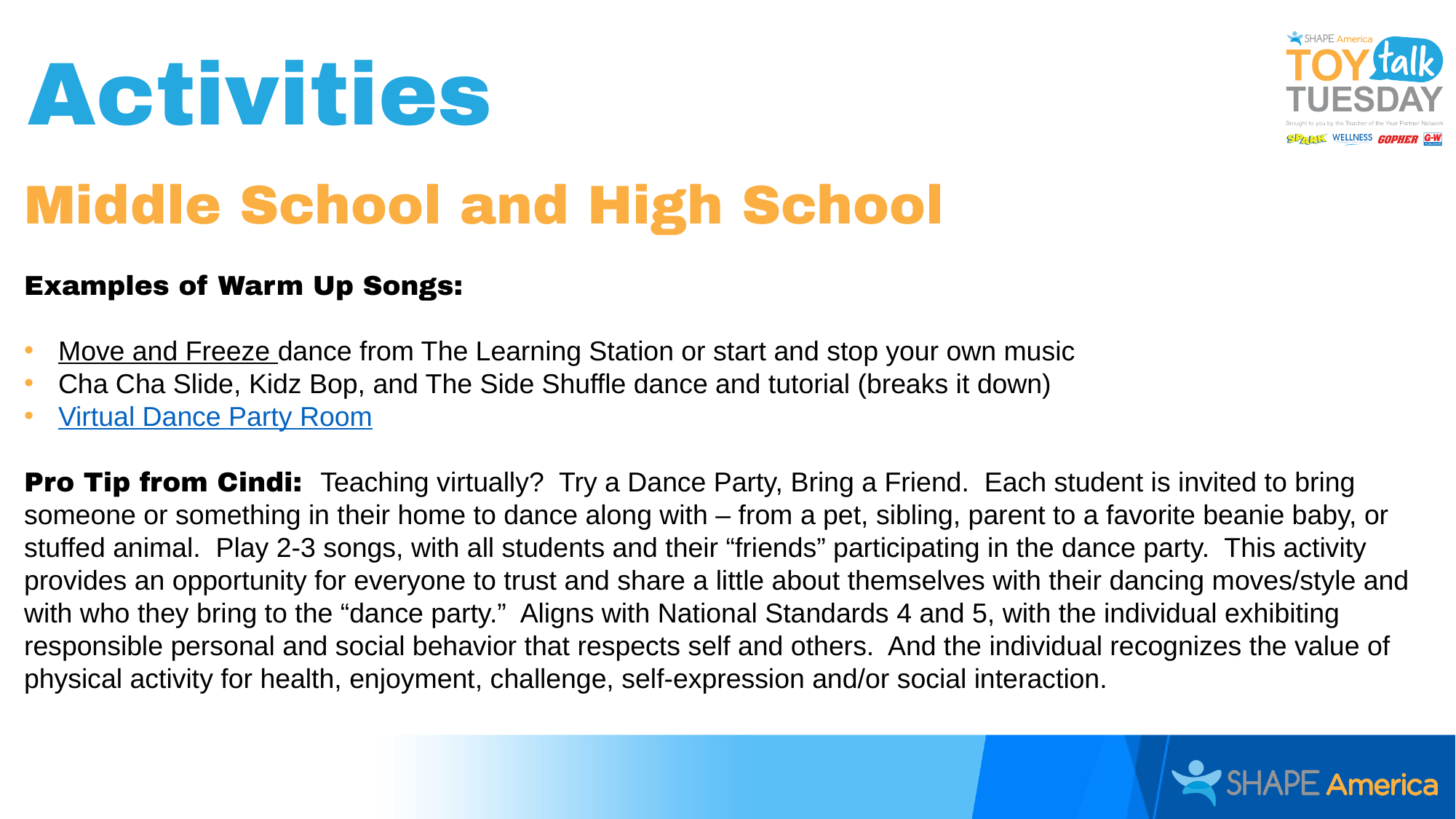

# Activities
Middle School and High School

Examples of Warm Up Songs:

Move and Freeze dance from The Learning Station or start and stop your own music
Cha Cha Slide, Kidz Bop, and The Side Shuffle dance and tutorial (breaks it down)
Virtual Dance Party Room

Pro Tip from Cindi:  Teaching virtually?  Try a Dance Party, Bring a Friend.  Each student is invited to bring someone or something in their home to dance along with – from a pet, sibling, parent to a favorite beanie baby, or stuffed animal.  Play 2-3 songs, with all students and their “friends” participating in the dance party.  This activity provides an opportunity for everyone to trust and share a little about themselves with their dancing moves/style and with who they bring to the “dance party.”  Aligns with National Standards 4 and 5, with the individual exhibiting responsible personal and social behavior that respects self and others.  And the individual recognizes the value of physical activity for health, enjoyment, challenge, self-expression and/or social interaction.